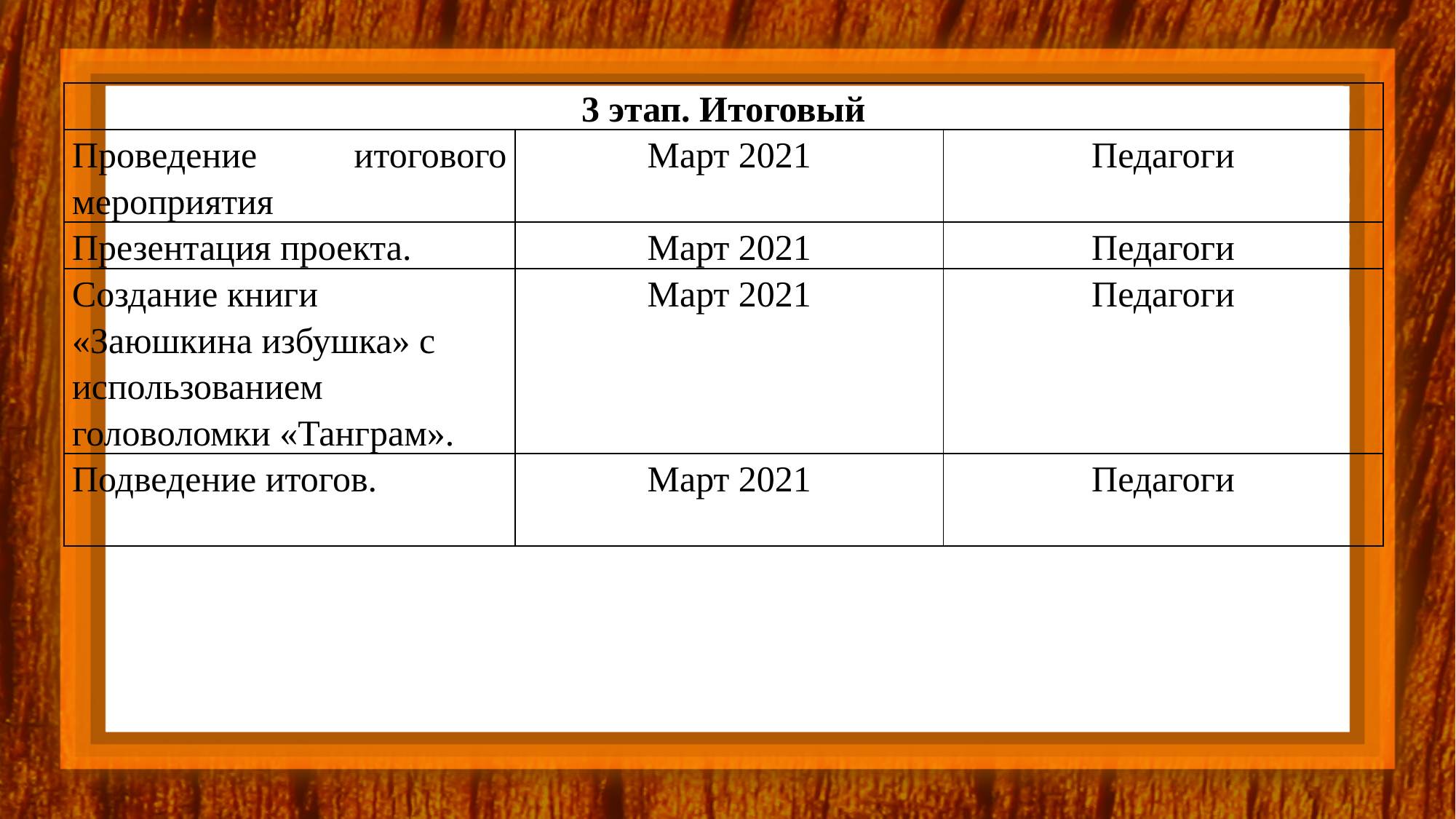

| 3 этап. Итоговый |  |  |
| --- | --- | --- |
| Проведение итогового мероприятия | Март 2021 | Педагоги |
| Презентация проекта. | Март 2021 | Педагоги |
| Создание книги «Заюшкина избушка» с использованием головоломки «Танграм». | Март 2021 | Педагоги |
| Подведение итогов. | Март 2021 | Педагоги |